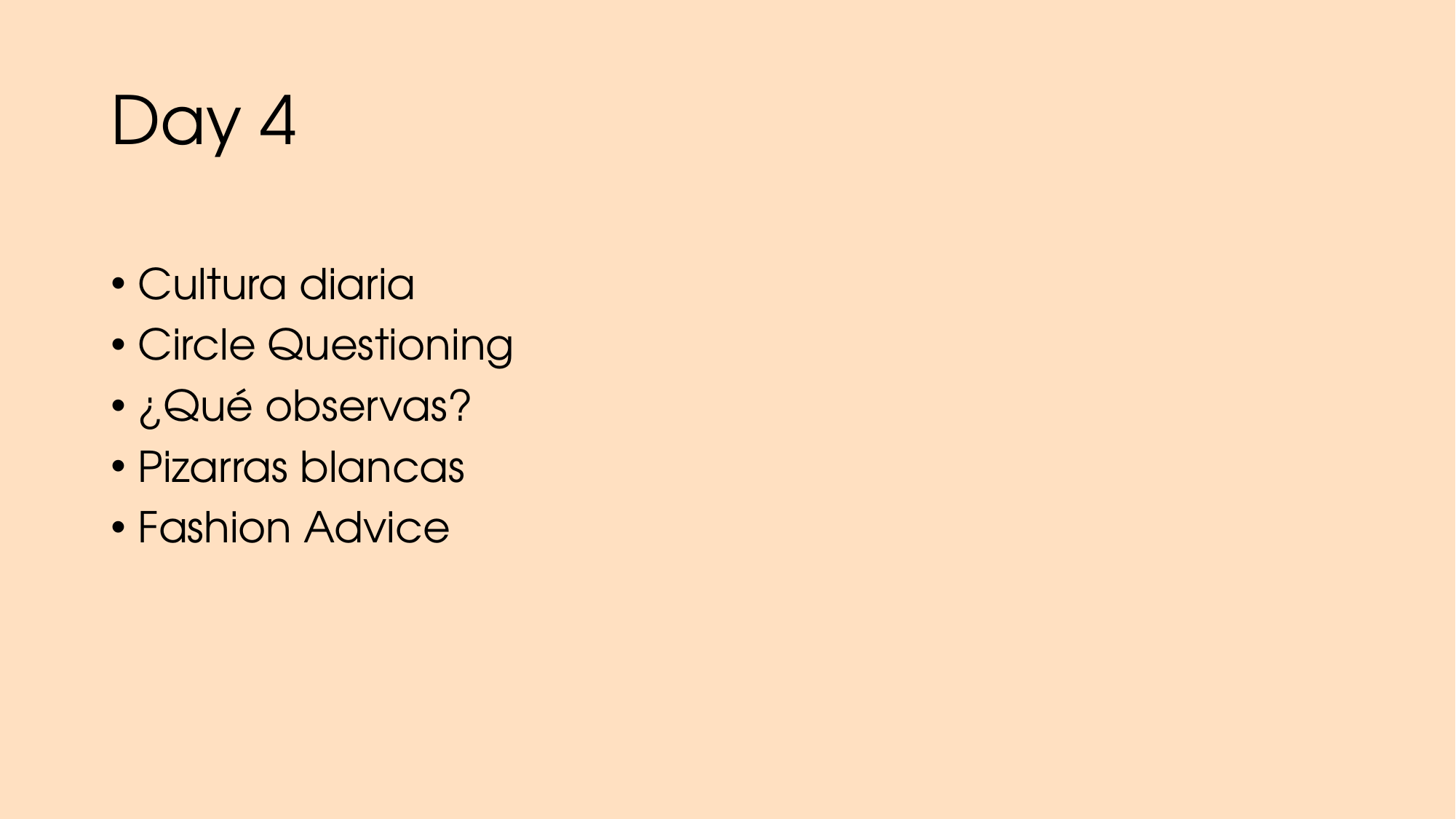

# Day 4
Cultura diaria
Circle Questioning
¿Qué observas?
Pizarras blancas
Fashion Advice